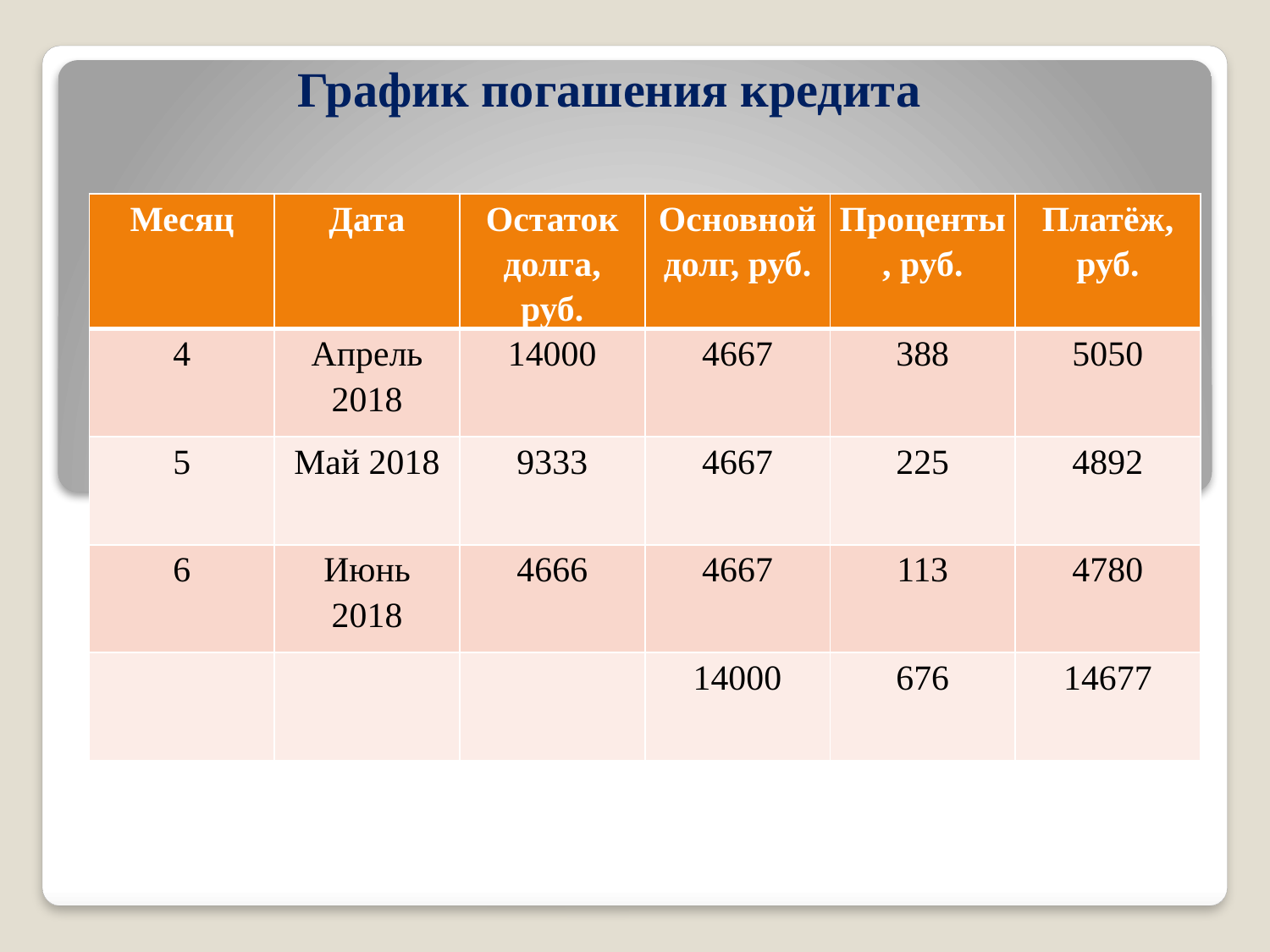

# График погашения кредита

| Месяц | Дата | Остаток долга, руб. | Основной долг, руб. | Проценты, руб. | Платёж, руб. |
| --- | --- | --- | --- | --- | --- |
| 4 | Апрель 2018 | 14000 | 4667 | 388 | 5050 |
| 5 | Май 2018 | 9333 | 4667 | 225 | 4892 |
| 6 | Июнь 2018 | 4666 | 4667 | 113 | 4780 |
|  |  |  | 14000 | 676 | 14677 |